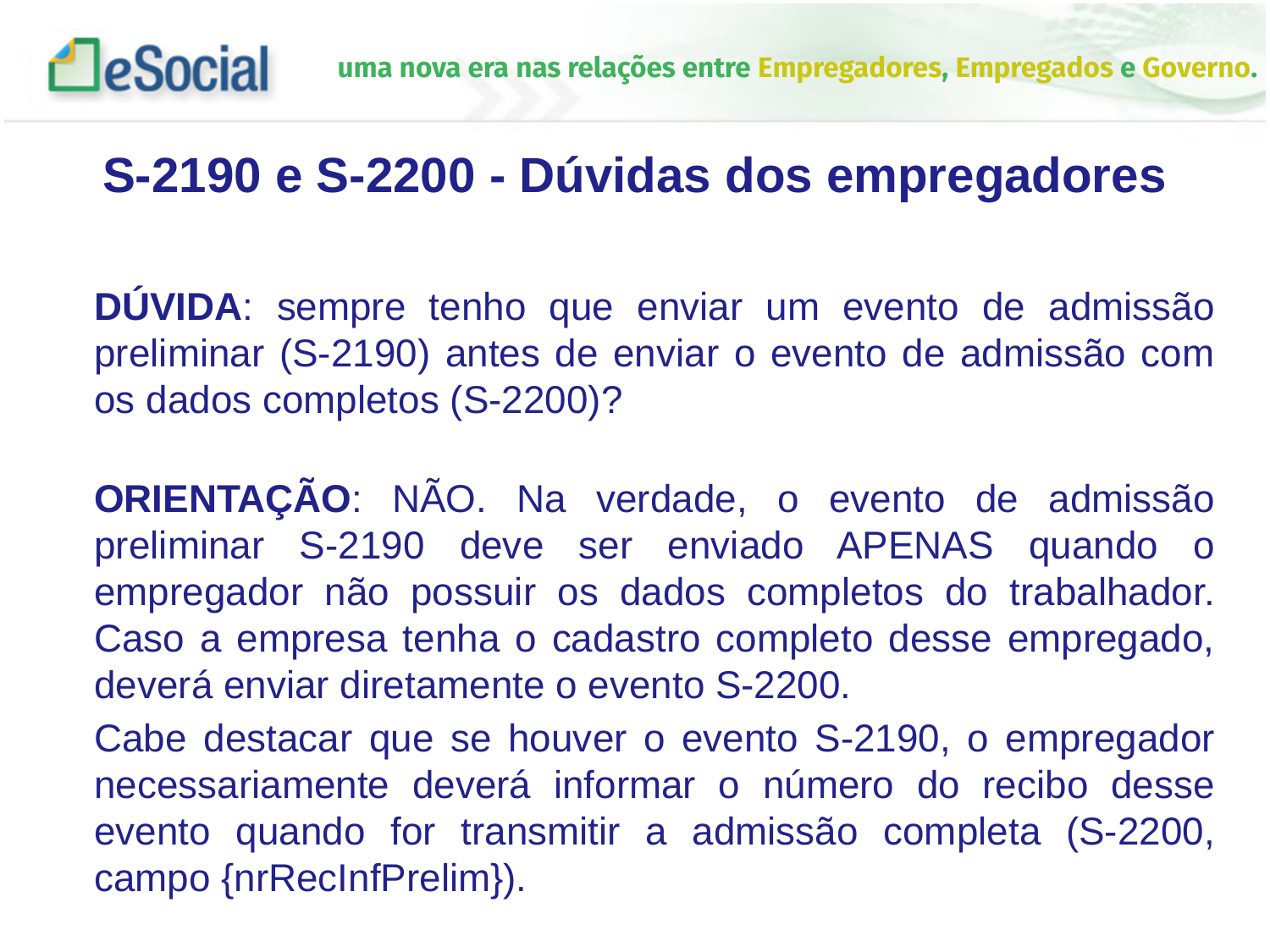

S-2190 e S-2200 - Dúvidas dos empregadores

DÚVIDA: sempre tenho que enviar um evento de admissão preliminar (S-2190) antes de enviar o evento de admissão com os dados completos (S-2200)?

ORIENTAÇÃO: NÃO. Na verdade, o evento de admissão preliminar S-2190 deve ser enviado APENAS quando o empregador não possuir os dados completos do trabalhador. Caso a empresa tenha o cadastro completo desse empregado, deverá enviar diretamente o evento S-2200.
Cabe destacar que se houver o evento S-2190, o empregador necessariamente deverá informar o número do recibo desse evento quando for transmitir a admissão completa (S-2200, campo {nrRecInfPrelim}).